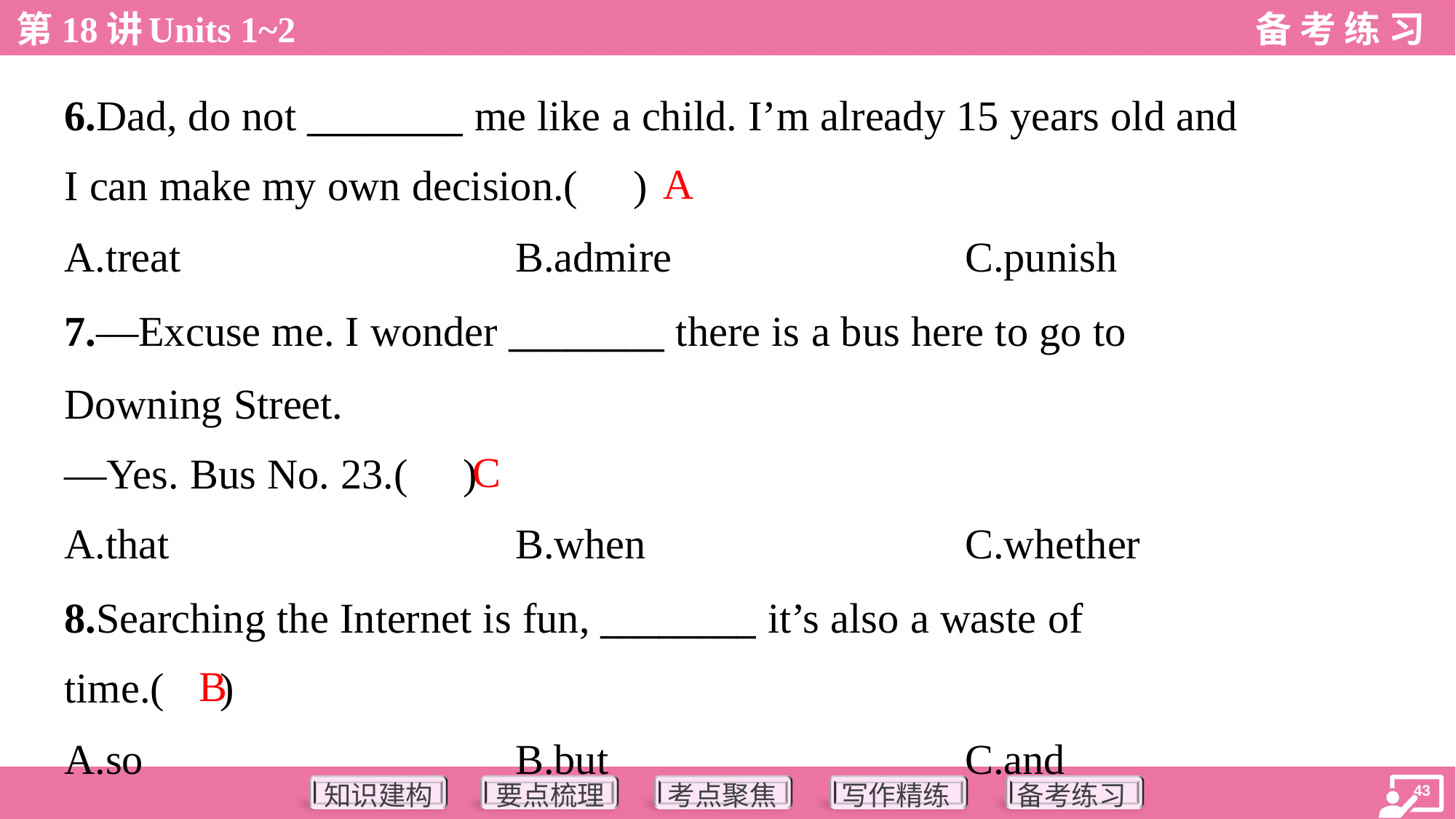

6.Dad, do not ________ me like a child. I’m already 15 years old and
I can make my own decision.(     )
A
A.treat	B.admire	C.punish
7.—Excuse me. I wonder ________ there is a bus here to go to
Downing Street.
—Yes. Bus No. 23.(     )
C
A.that	B.when	C.whether
8.Searching the Internet is fun, ________ it’s also a waste of
time.(     )
B
A.so	B.but	C.and